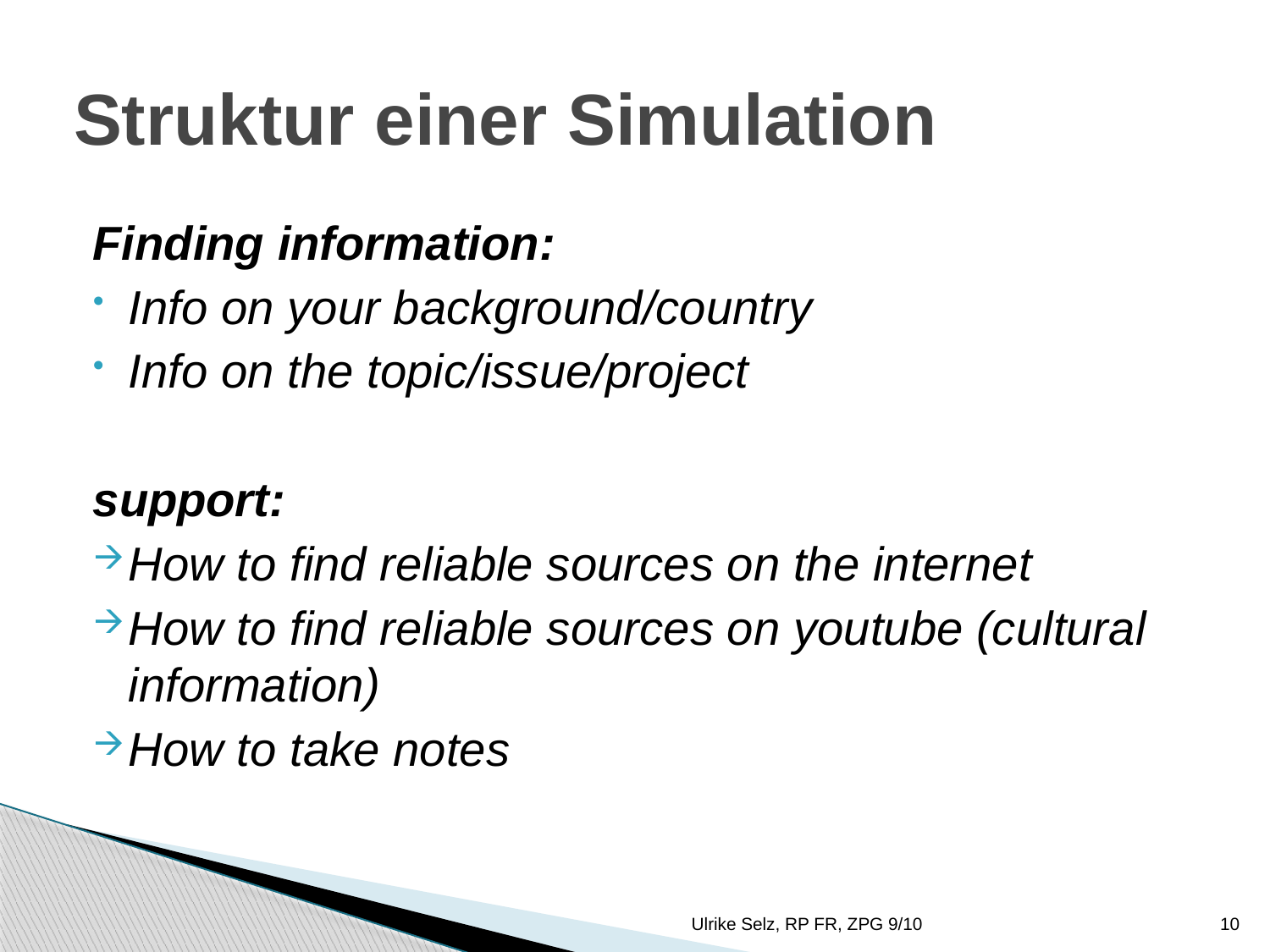

Struktur einer Simulation
Finding information:
Info on your background/country
Info on the topic/issue/project

support:
How to find reliable sources on the internet
How to find reliable sources on youtube (cultural information)
How to take notes

Ulrike Selz, RP FR, ZPG 9/10
10